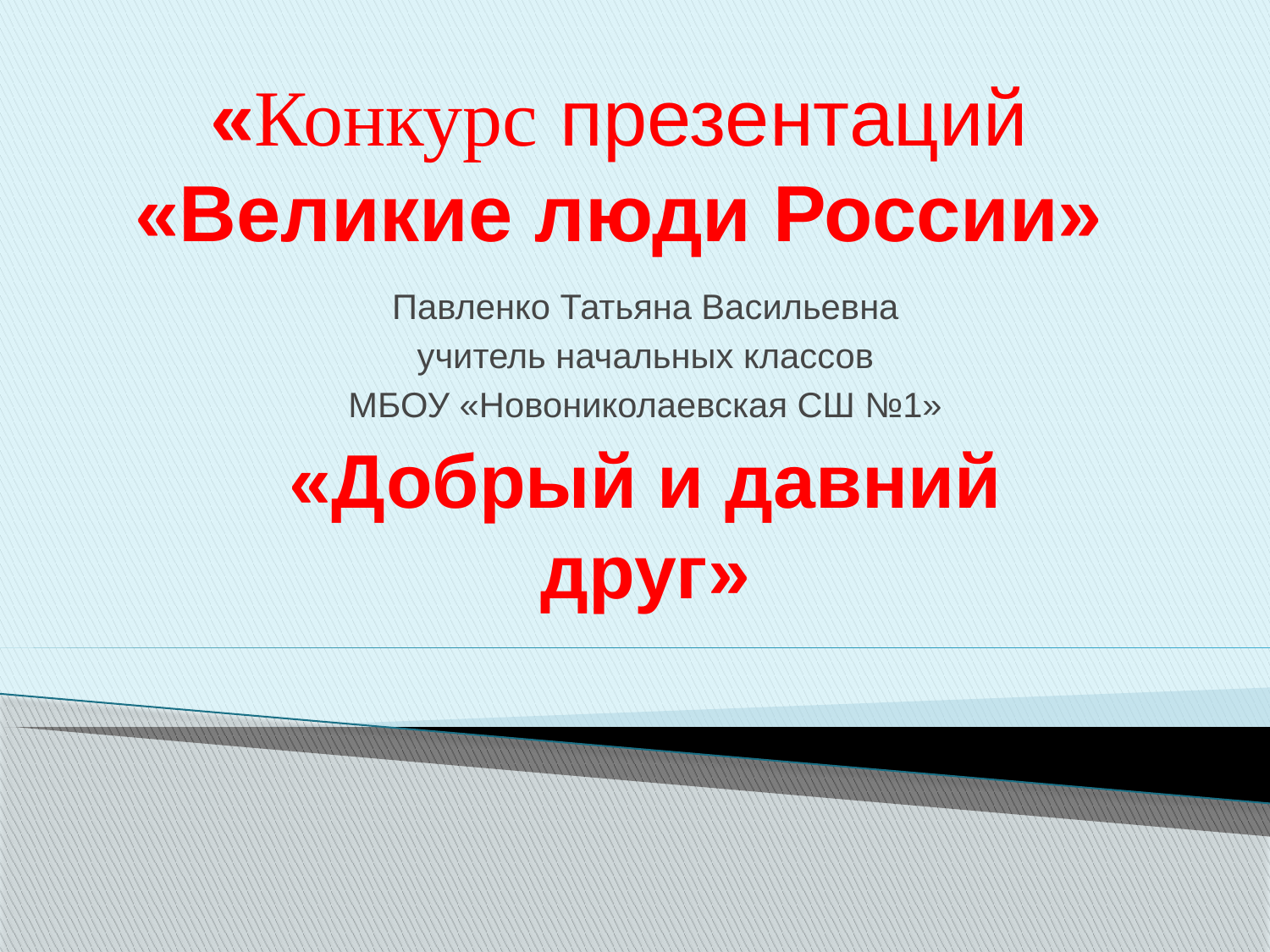

# «Конкурс презентаций «Великие люди России»
Павленко Татьяна Васильевна
учитель начальных классов
МБОУ «Новониколаевская СШ №1»
«Добрый и давний друг»